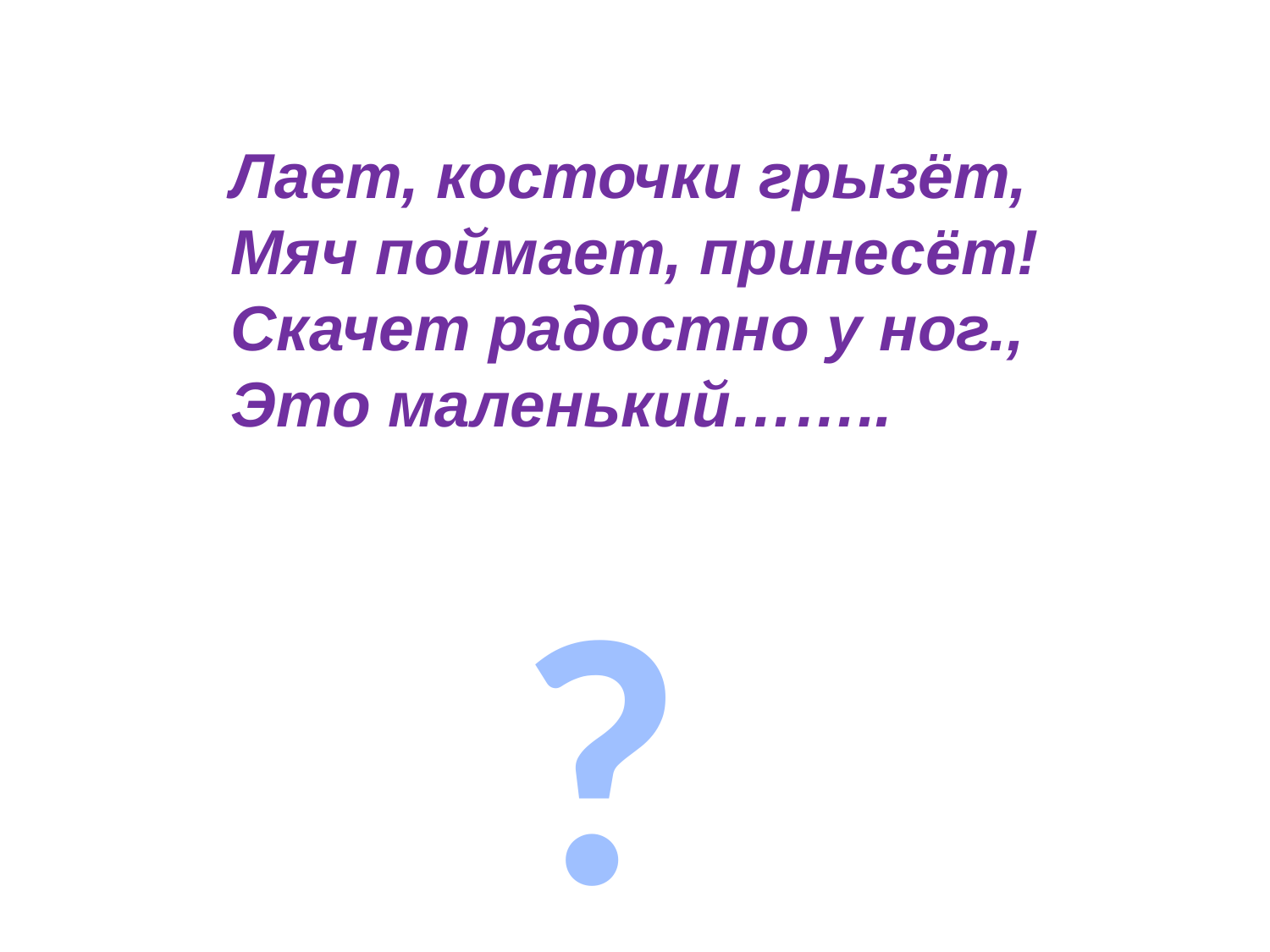

Лает, косточки грызёт,
Мяч поймает, принесёт!
Скачет радостно у ног.,
Это маленький……..
?